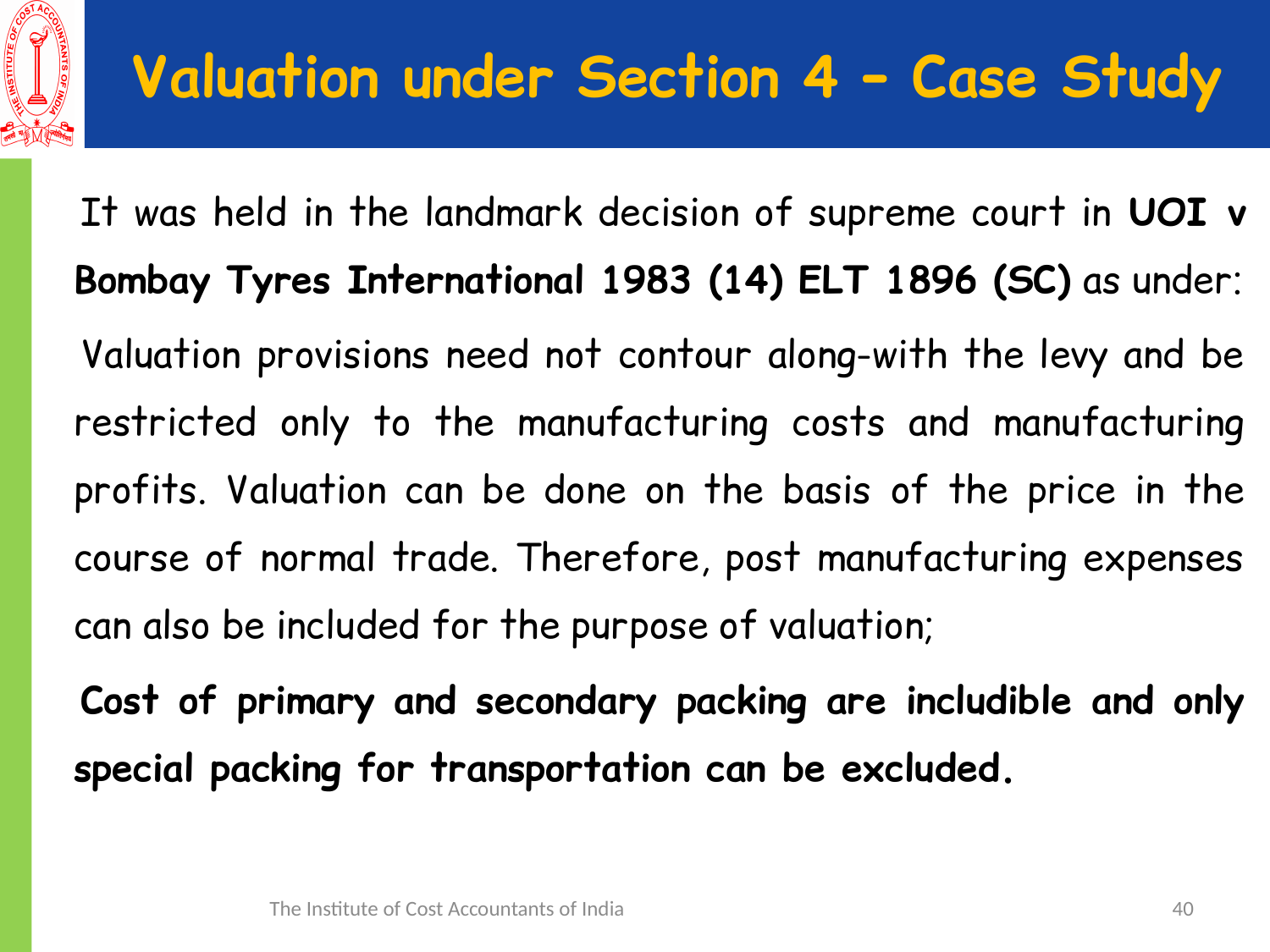

# Valuation under Section 4 – Case Study
It was held in the landmark decision of supreme court in UOI v Bombay Tyres International 1983 (14) ELT 1896 (SC) as under:
Valuation provisions need not contour along-with the levy and be restricted only to the manufacturing costs and manufacturing profits. Valuation can be done on the basis of the price in the course of normal trade. Therefore, post manufacturing expenses can also be included for the purpose of valuation;
Cost of primary and secondary packing are includible and only special packing for transportation can be excluded.
The Institute of Cost Accountants of India
40